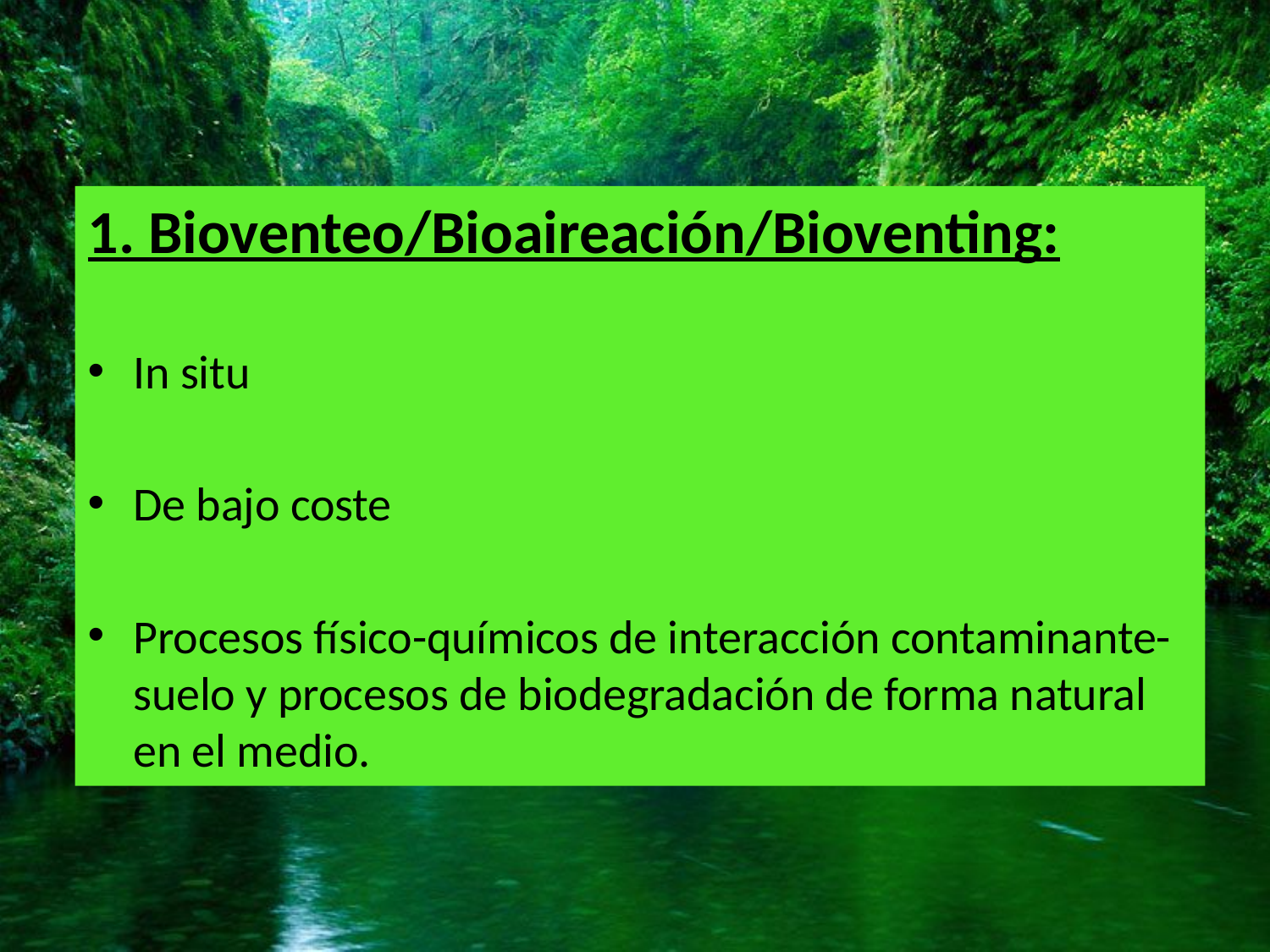

1. Bioventeo/Bioaireación/Bioventing:

In situ

De bajo coste

Procesos físico-químicos de interacción contaminante-suelo y procesos de biodegradación de forma natural en el medio.